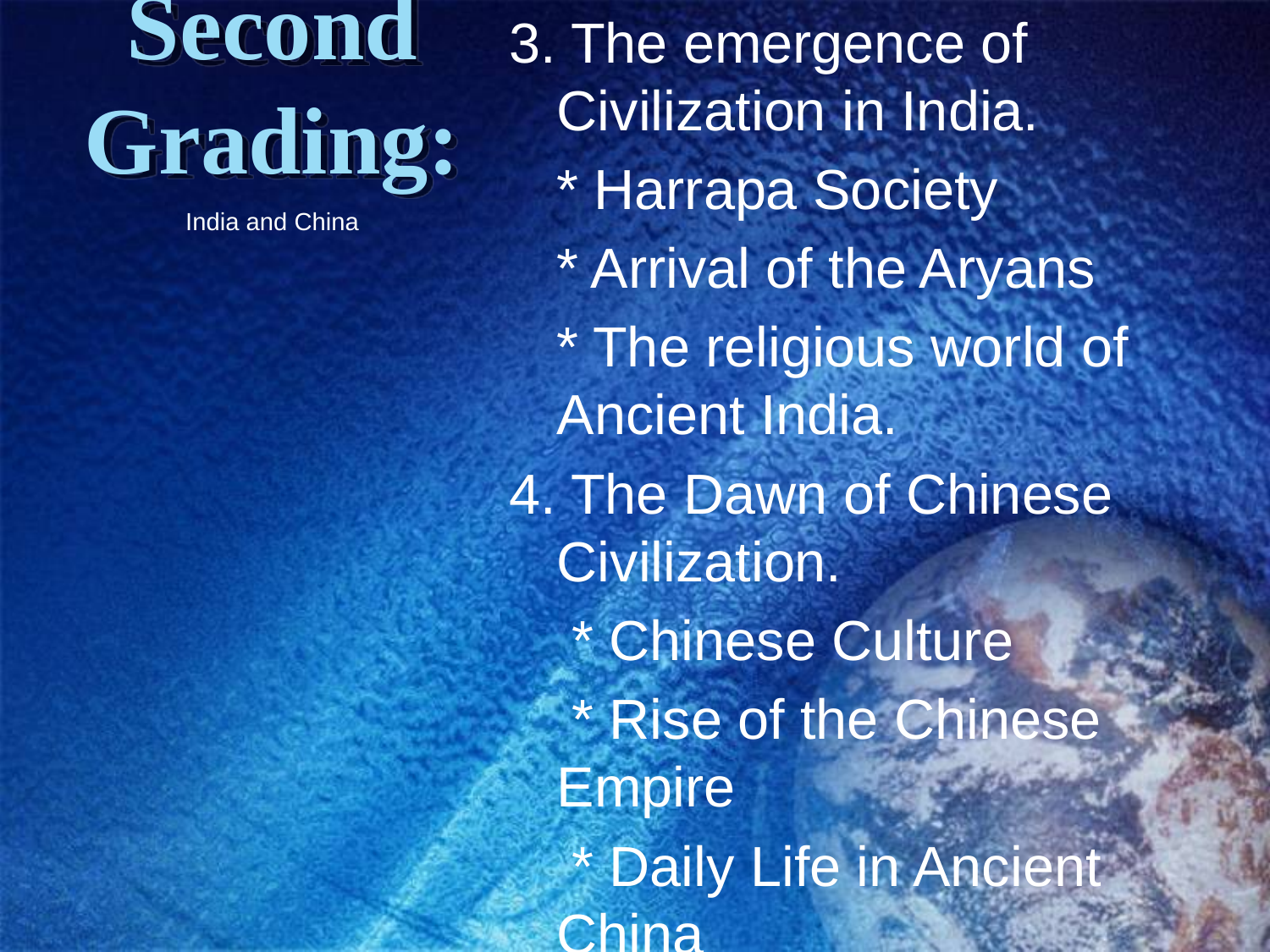

3. The emergence of Civilization in India.
   * Harrapa Society
   * Arrival of the Aryans
   * The religious world of Ancient India.
4. The Dawn of Chinese Civilization.
    * Chinese Culture
    * Rise of the Chinese Empire
    * Daily Life in Ancient China
# Second Grading:
India and China